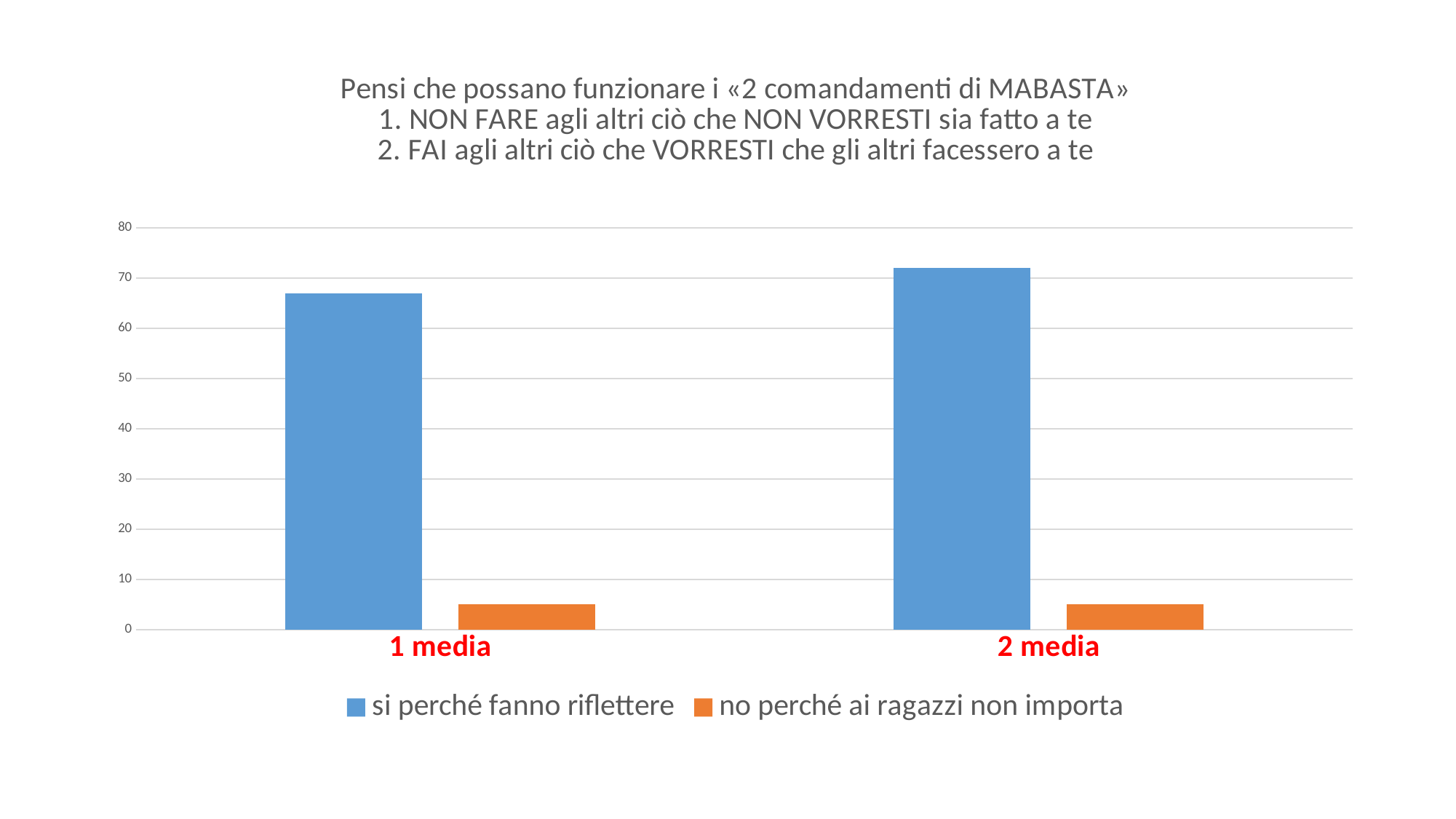

### Chart: Pensi che possano funzionare i «2 comandamenti di MABASTA»
1. NON FARE agli altri ciò che NON VORRESTI sia fatto a te
2. FAI agli altri ciò che VORRESTI che gli altri facessero a te

| Category | si perché fanno riflettere | no perché ai ragazzi non importa |
|---|---|---|
| 1 media | 67.0 | 5.0 |
| 2 media | 72.0 | 5.0 |